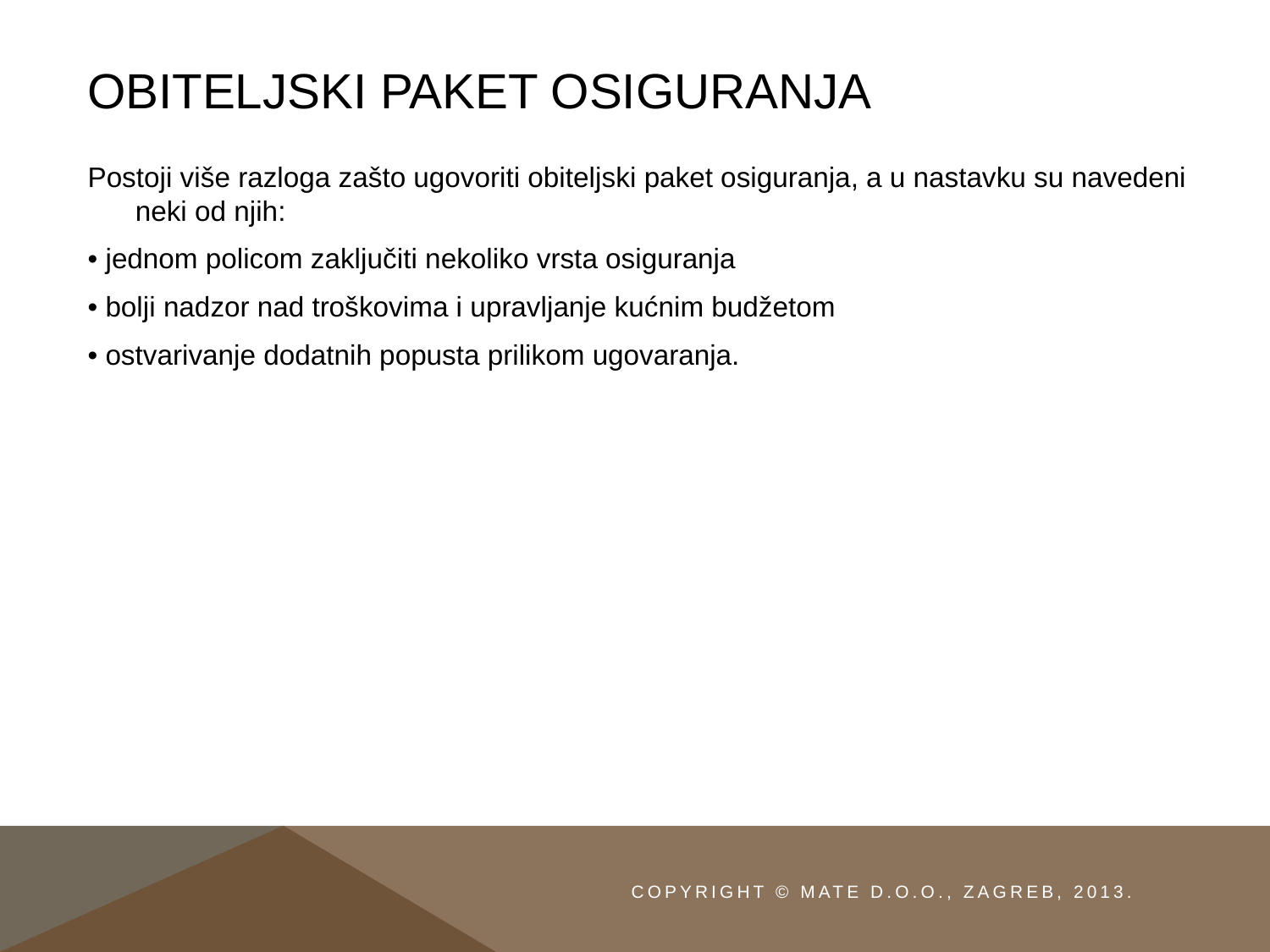

# Obiteljski paket osiguranja
Postoji više razloga zašto ugovoriti obiteljski paket osiguranja, a u nastavku su navedeni neki od njih:
• jednom policom zaključiti nekoliko vrsta osiguranja
• bolji nadzor nad troškovima i upravljanje kućnim budžetom
• ostvarivanje dodatnih popusta prilikom ugovaranja.
Copyright © MATE d.o.o., Zagreb, 2013.